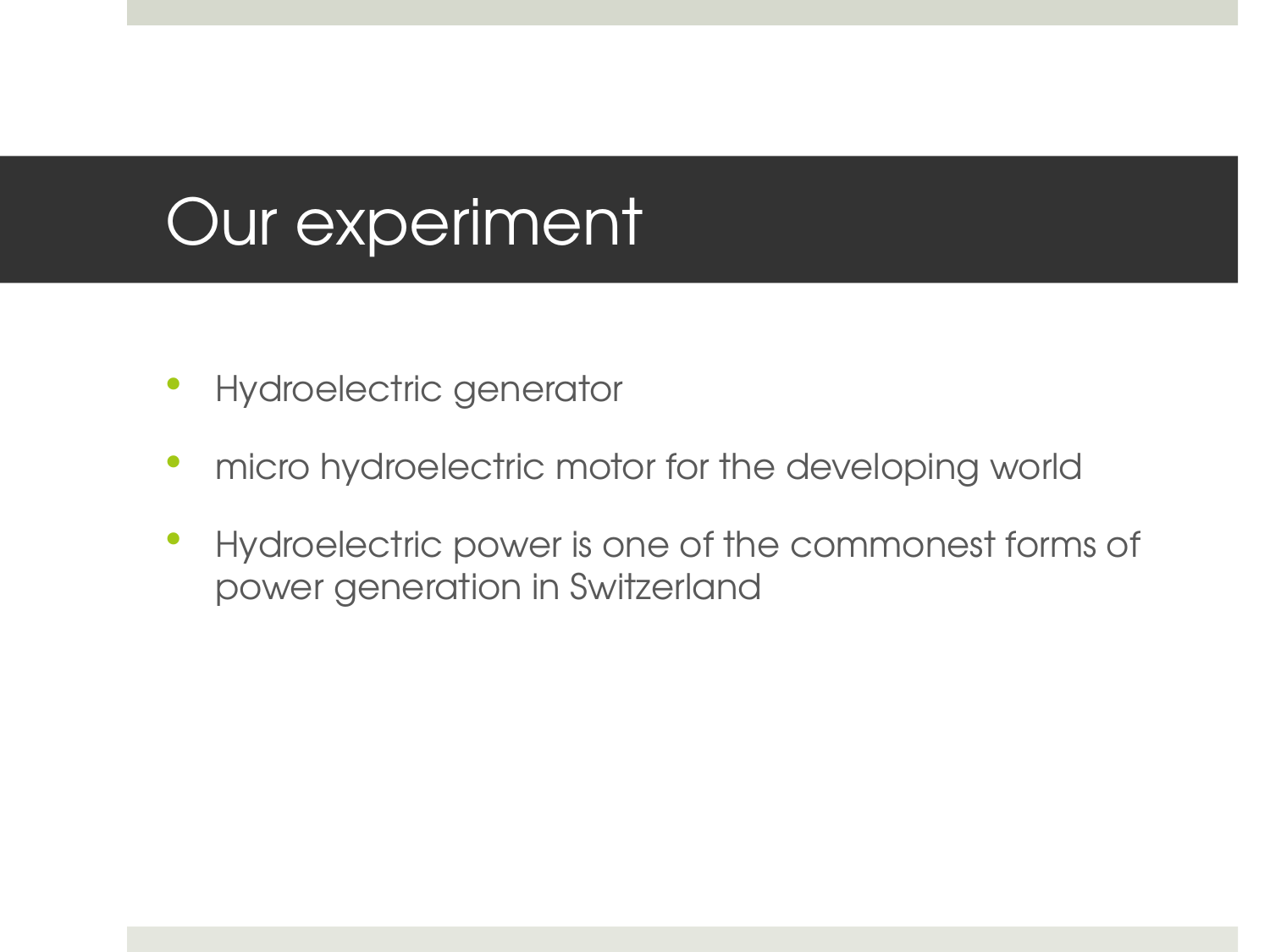

# Our experiment
Hydroelectric generator
micro hydroelectric motor for the developing world
Hydroelectric power is one of the commonest forms of power generation in Switzerland